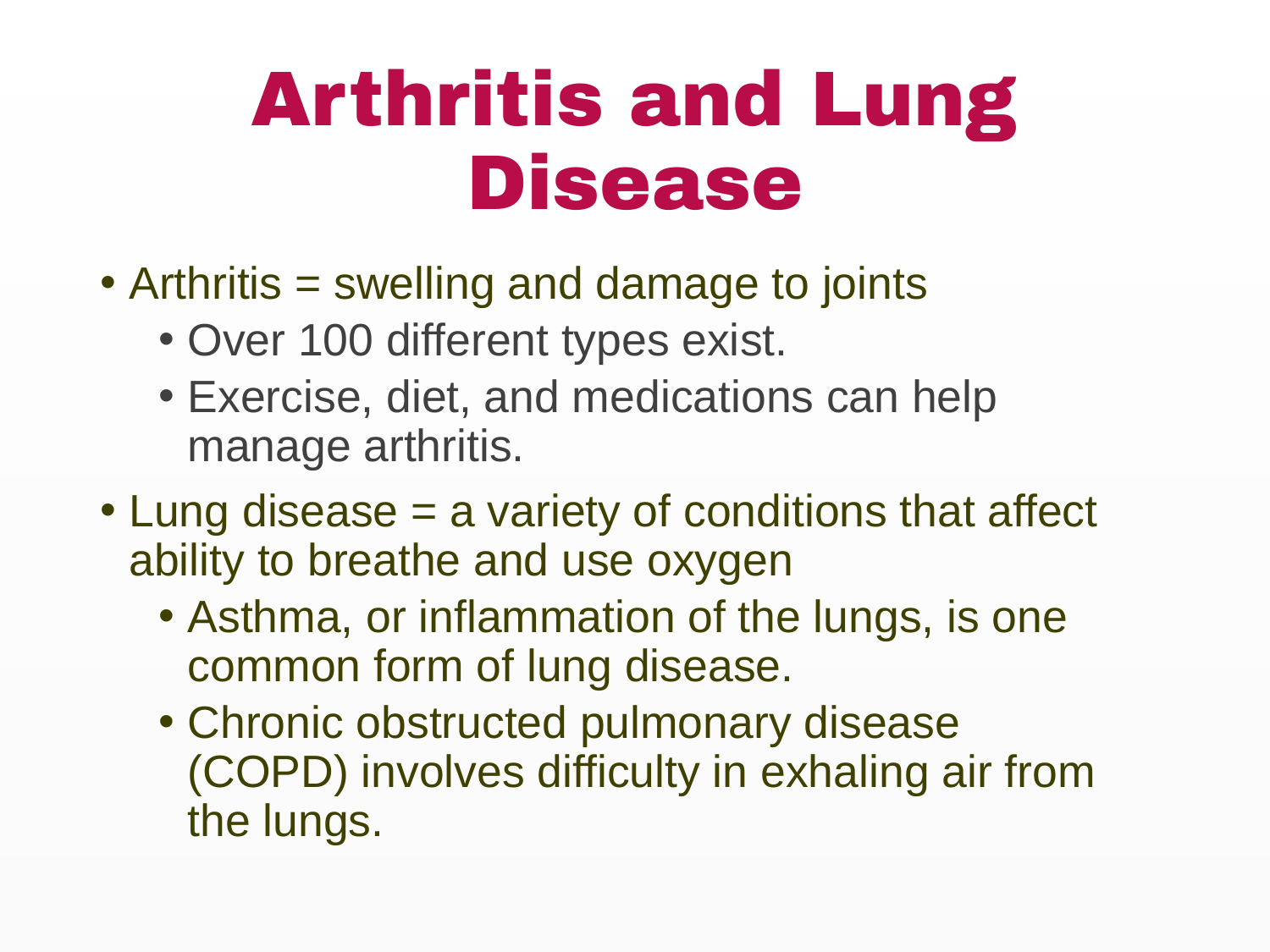

# Arthritis and Lung Disease
Arthritis = swelling and damage to joints
Over 100 different types exist.
Exercise, diet, and medications can help manage arthritis.
Lung disease = a variety of conditions that affect ability to breathe and use oxygen
Asthma, or inflammation of the lungs, is one common form of lung disease.
Chronic obstructed pulmonary disease (COPD) involves difficulty in exhaling air from the lungs.